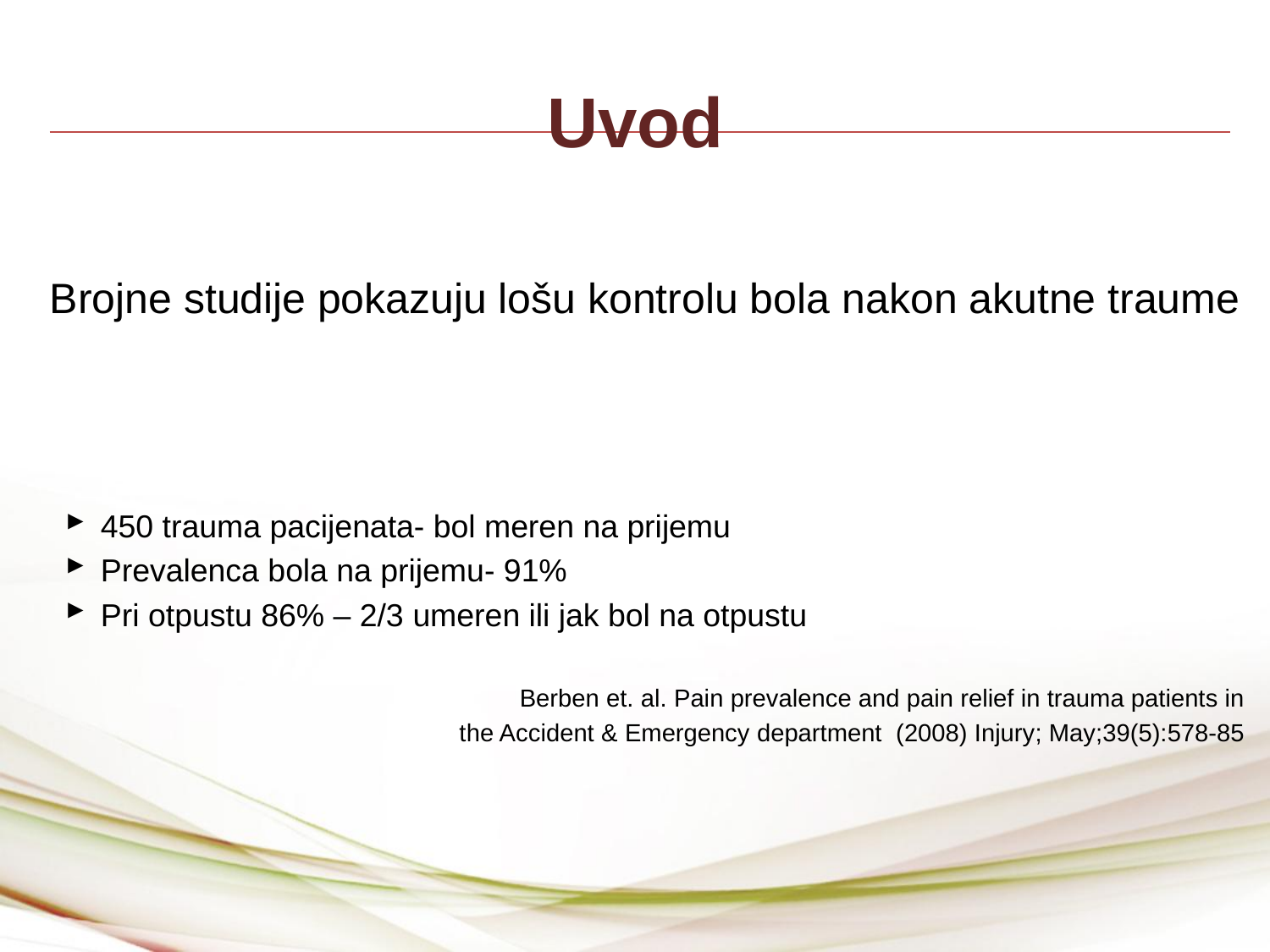

Uvod

Brojne studije pokazuju lošu kontrolu bola nakon akutne traume

450 trauma pacijenata- bol meren na prijemu
Prevalenca bola na prijemu- 91%
Pri otpustu 86% – 2/3 umeren ili jak bol na otpustu

Berben et. al. Pain prevalence and pain relief in trauma patients in
 the Accident & Emergency department  (2008) Injury; May;39(5):578-85